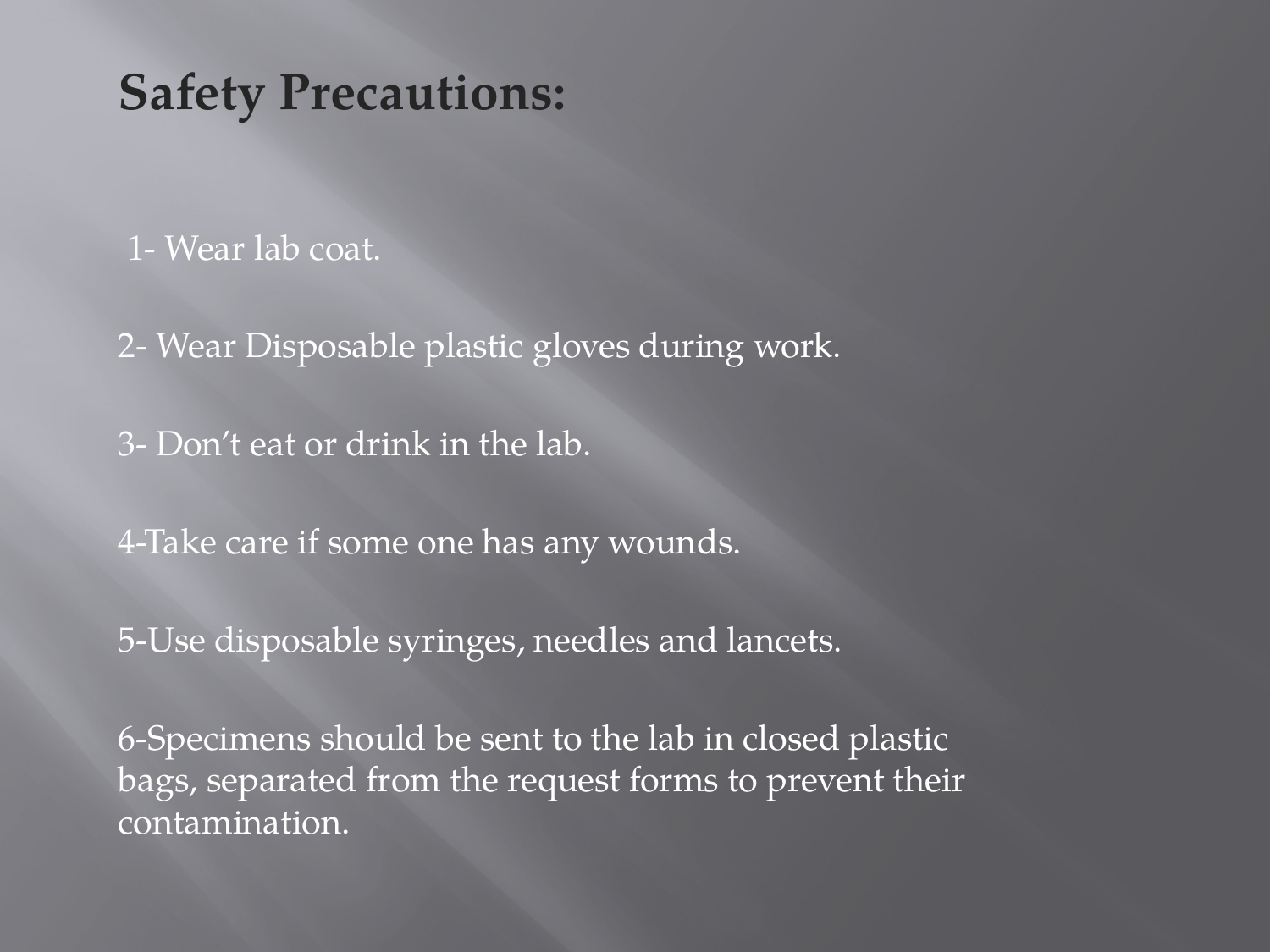

Safety Precautions:

 1- Wear lab coat.

2- Wear Disposable plastic gloves during work.

3- Don’t eat or drink in the lab.

4-Take care if some one has any wounds.

5-Use disposable syringes, needles and lancets.

6-Specimens should be sent to the lab in closed plastic bags, separated from the request forms to prevent their contamination.